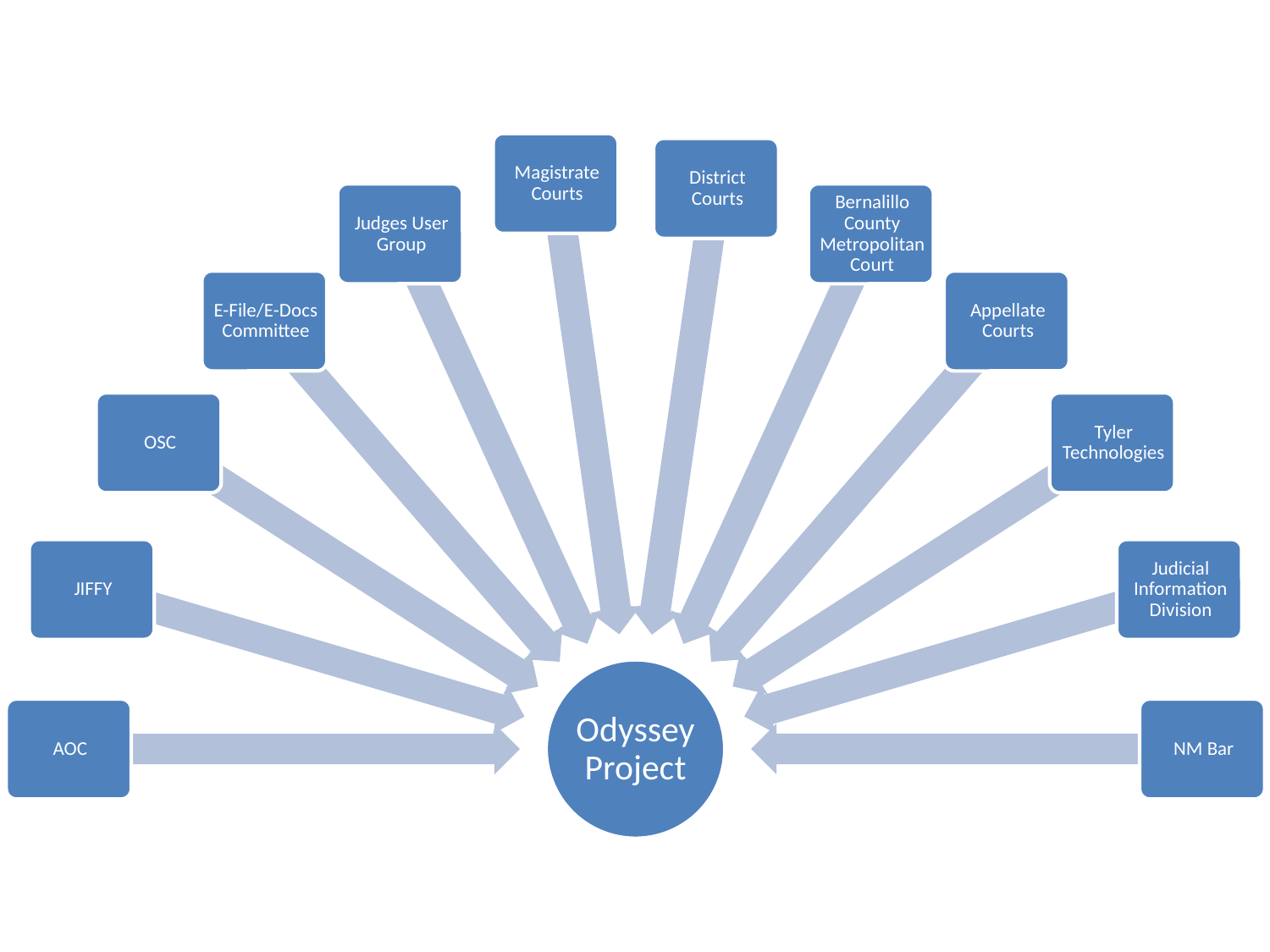

Odyssey Project
AOC
JIFFY
OSC
E-File/E-Docs Committee
Judges User Group
Magistrate Courts
District Courts
Bernalillo County Metropolitan Court
Appellate Courts
Tyler Technologies
Judicial Information Division
NM Bar